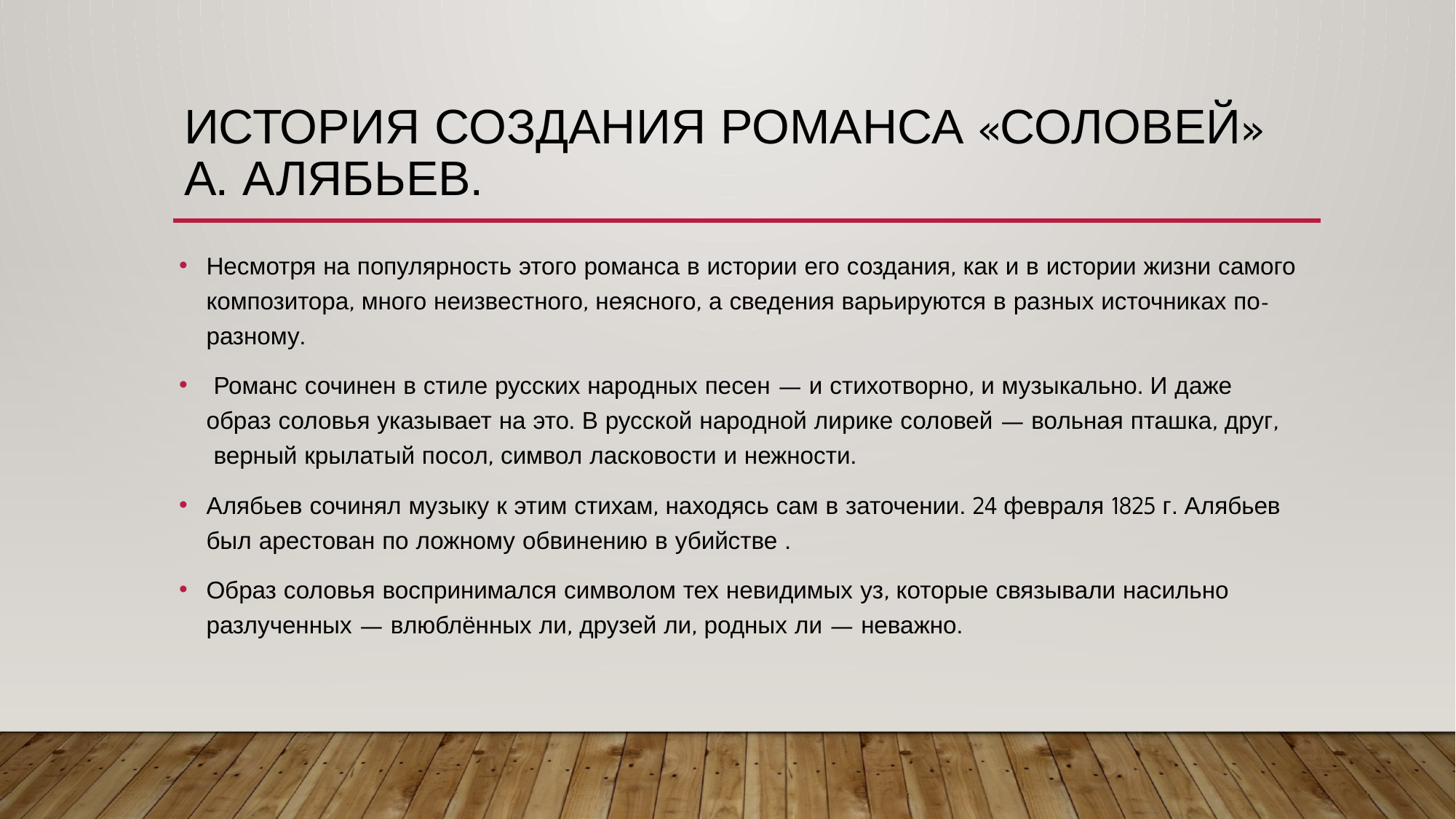

# История создания романса «Соловей» А. Алябьев.
Несмотря на популярность этого романса в истории его создания, как и в истории жизни самого композитора, много неизвестного, неясного, а сведения варьируются в разных источниках по-разному.
 Романс сочинен в стиле русских народных песен — и стихотворно, и музыкально. И даже образ соловья указывает на это. В русской народной лирике соловей — вольная пташка, друг,   верный крылатый посол, символ ласковости и нежности.
Алябьев сочинял музыку к этим стихам, находясь сам в заточении. 24 февраля 1825 г. Алябьев был арестован по ложному обвинению в убийстве .
Образ соловья воспринимался символом тех невидимых уз, которые связывали насильно разлученных — влюблённых ли, друзей ли, родных ли — неважно.